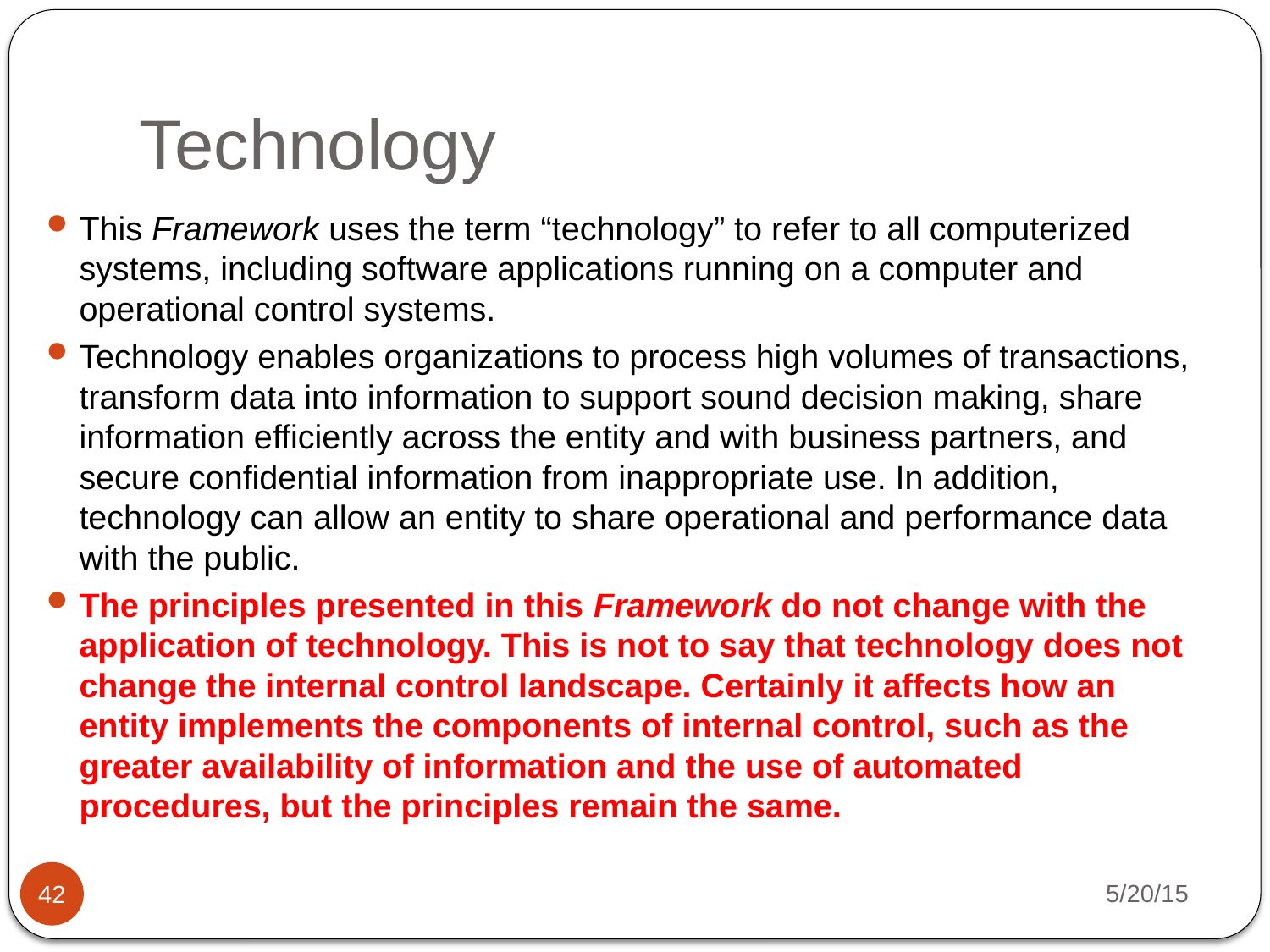

# Technology
This Framework uses the term “technology” to refer to all computerized systems, including software applications running on a computer and operational control systems.
Technology enables organizations to process high volumes of transactions, transform data into information to support sound decision making, share information efficiently across the entity and with business partners, and secure confidential information from inappropriate use. In addition, technology can allow an entity to share operational and performance data with the public.
The principles presented in this Framework do not change with the application of technology. This is not to say that technology does not change the internal control landscape. Certainly it affects how an entity implements the components of internal control, such as the greater availability of information and the use of automated procedures, but the principles remain the same.

5/20/15
42